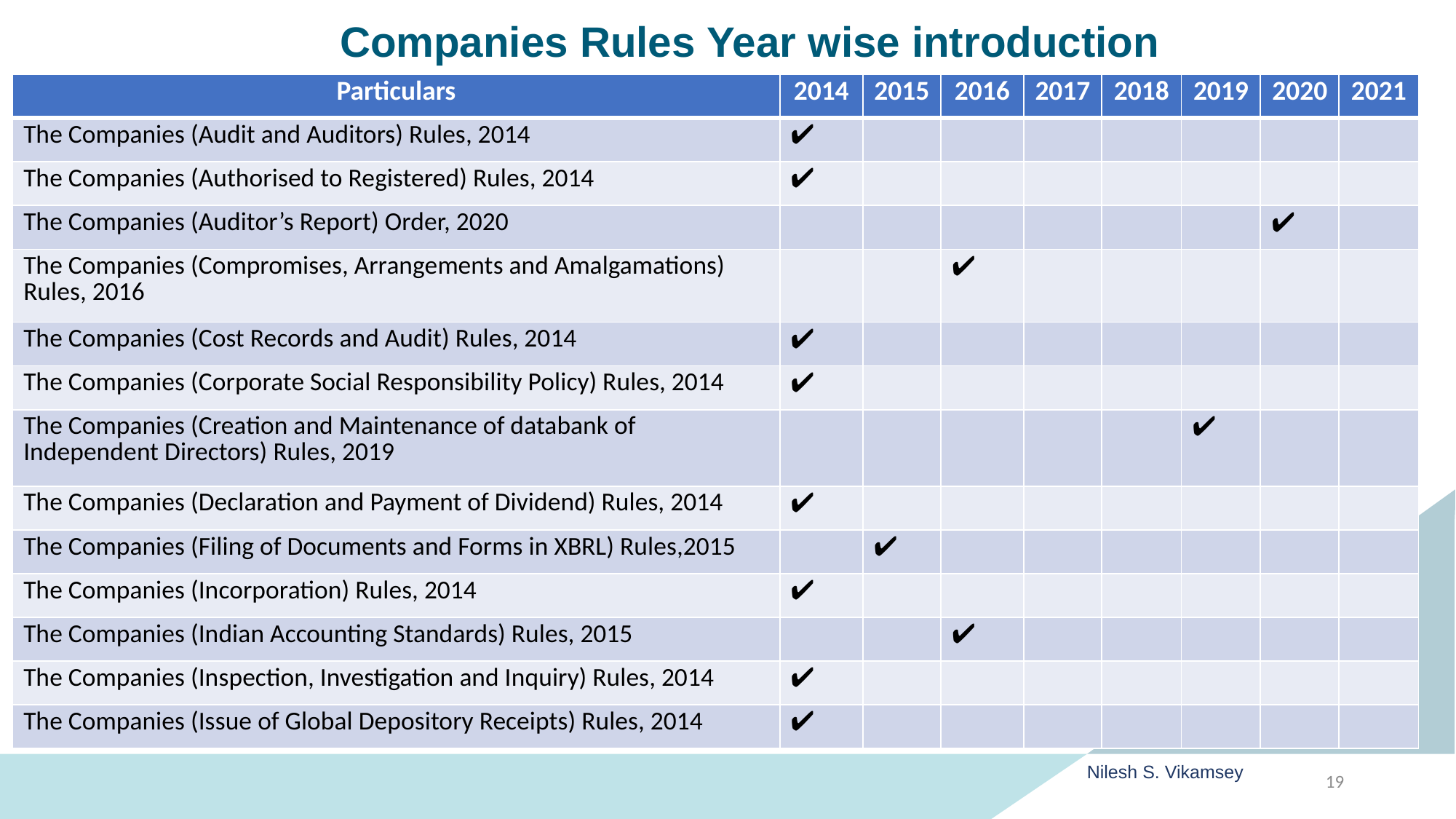

# Companies Rules Year wise introduction
| Particulars | 2014 | 2015 | 2016 | 2017 | 2018 | 2019 | 2020 | 2021 |
| --- | --- | --- | --- | --- | --- | --- | --- | --- |
| The Companies (Audit and Auditors) Rules, 2014 | ✔ |  |  |  |  |  |  |  |
| The Companies (Authorised to Registered) Rules, 2014 | ✔ |  |  |  |  |  |  |  |
| The Companies (Auditor’s Report) Order, 2020 |  |  |  |  |  |  | ✔ |  |
| The Companies (Compromises, Arrangements and Amalgamations) Rules, 2016 |  |  | ✔ |  |  |  |  |  |
| The Companies (Cost Records and Audit) Rules, 2014 | ✔ |  |  |  |  |  |  |  |
| The Companies (Corporate Social Responsibility Policy) Rules, 2014 | ✔ |  |  |  |  |  |  |  |
| The Companies (Creation and Maintenance of databank of Independent Directors) Rules, 2019 |  |  |  |  |  | ✔ |  |  |
| The Companies (Declaration and Payment of Dividend) Rules, 2014 | ✔ |  |  |  |  |  |  |  |
| The Companies (Filing of Documents and Forms in XBRL) Rules,2015 |  | ✔ |  |  |  |  |  |  |
| The Companies (Incorporation) Rules, 2014 | ✔ |  |  |  |  |  |  |  |
| The Companies (Indian Accounting Standards) Rules, 2015 |  |  | ✔ |  |  |  |  |  |
| The Companies (Inspection, Investigation and Inquiry) Rules, 2014 | ✔ |  |  |  |  |  |  |  |
| The Companies (Issue of Global Depository Receipts) Rules, 2014 | ✔ |  |  |  |  |  |  |  |

Nilesh S. Vikamsey
19